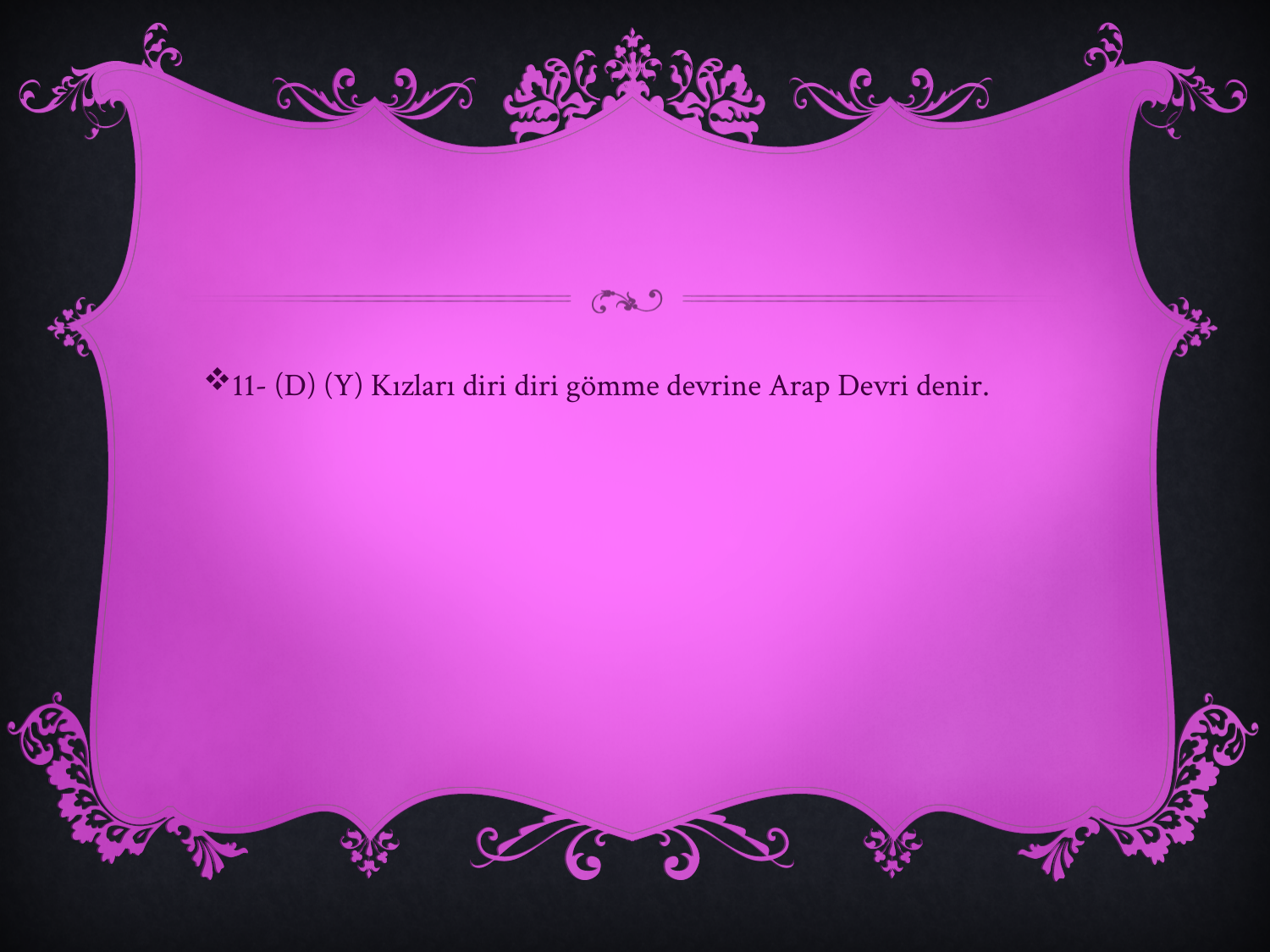

#
11- (D) (Y) Kızları diri diri gömme devrine Arap Devri denir.